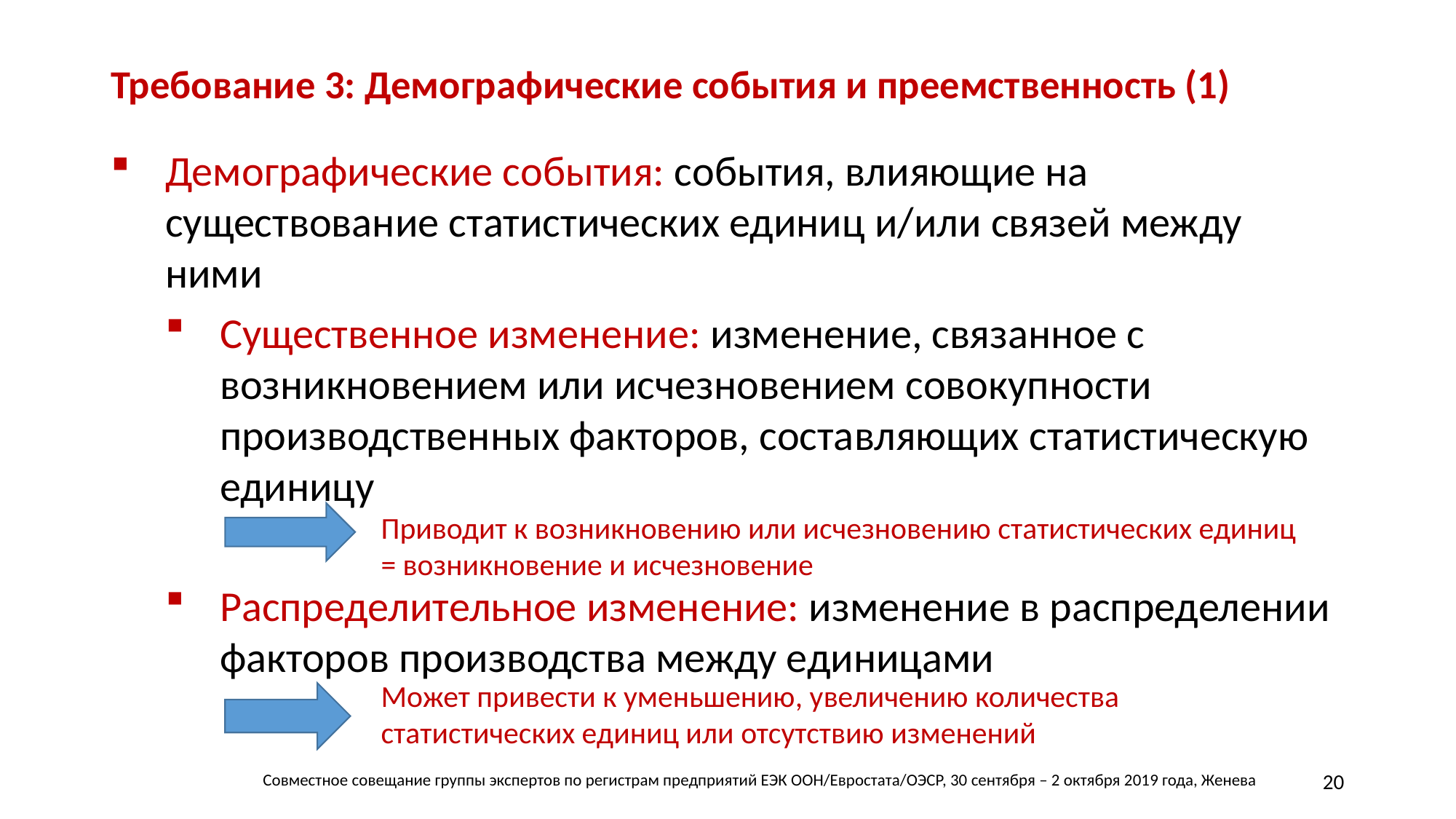

# Требование 3: Демографические события и преемственность (1)
Демографические события: события, влияющие на существование статистических единиц и/или связей между ними
Существенное изменение: изменение, связанное с возникновением или исчезновением совокупности производственных факторов, составляющих статистическую единицу

Распределительное изменение: изменение в распределении факторов производства между единицами

Приводит к возникновению или исчезновению статистических единиц = возникновение и исчезновение
Может привести к уменьшению, увеличению количества статистических единиц или отсутствию изменений

Совместное совещание группы экспертов по регистрам предприятий ЕЭК ООН/Евростата/ОЭСР, 30 сентября – 2 октября 2019 года, Женева
20